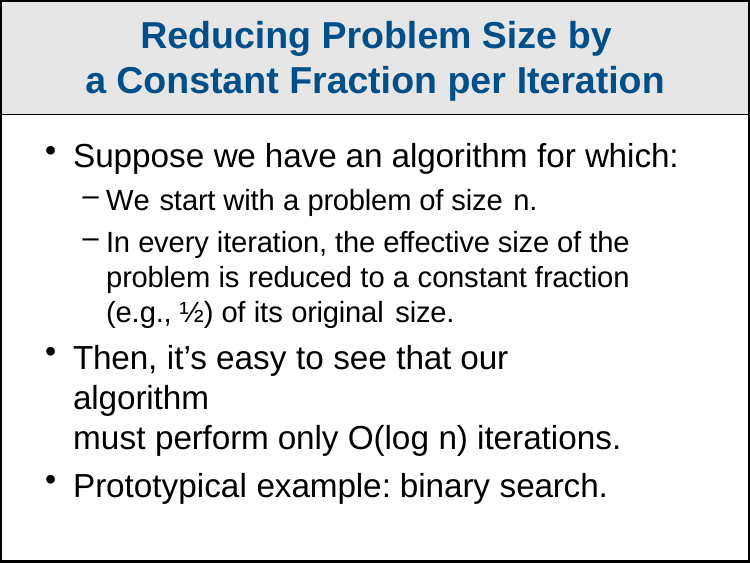

Reducing Problem Size by
a Constant Fraction per Iteration
Suppose we have an algorithm for which:
We start with a problem of size n.
In every iteration, the effective size of the  problem is reduced to a constant fraction  (e.g., ½) of its original size.
Then, it’s easy to see that our algorithm
must perform only O(log n) iterations.
Prototypical example: binary search.